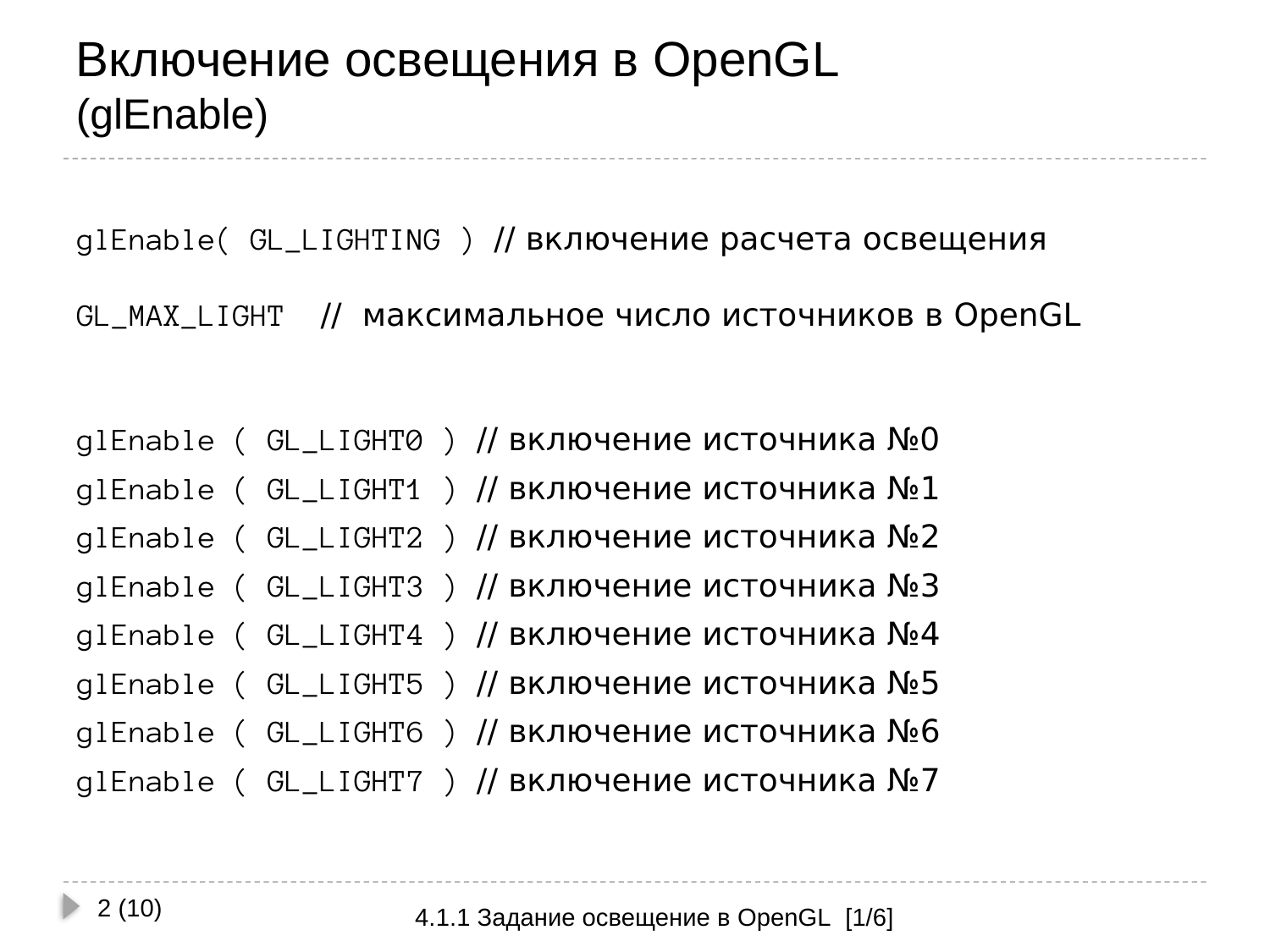

# Включение освещения в OpenGL (glEnable)
glEnable( GL_LIGHTING ) // включение расчета освещения

GL_MAX_LIGHT  //  максимальное число источников в OpenGL

glEnable ( GL_LIGHT0 ) // включение источника №0
glEnable ( GL_LIGHT1 ) // включение источника №1
glEnable ( GL_LIGHT2 ) // включение источника №2
glEnable ( GL_LIGHT3 ) // включение источника №3
glEnable ( GL_LIGHT4 ) // включение источника №4
glEnable ( GL_LIGHT5 ) // включение источника №5
glEnable ( GL_LIGHT6 ) // включение источника №6
glEnable ( GL_LIGHT7 ) // включение источника №7

2 (10)
4.1.1 Задание освещение в OpenGL  [1/6]